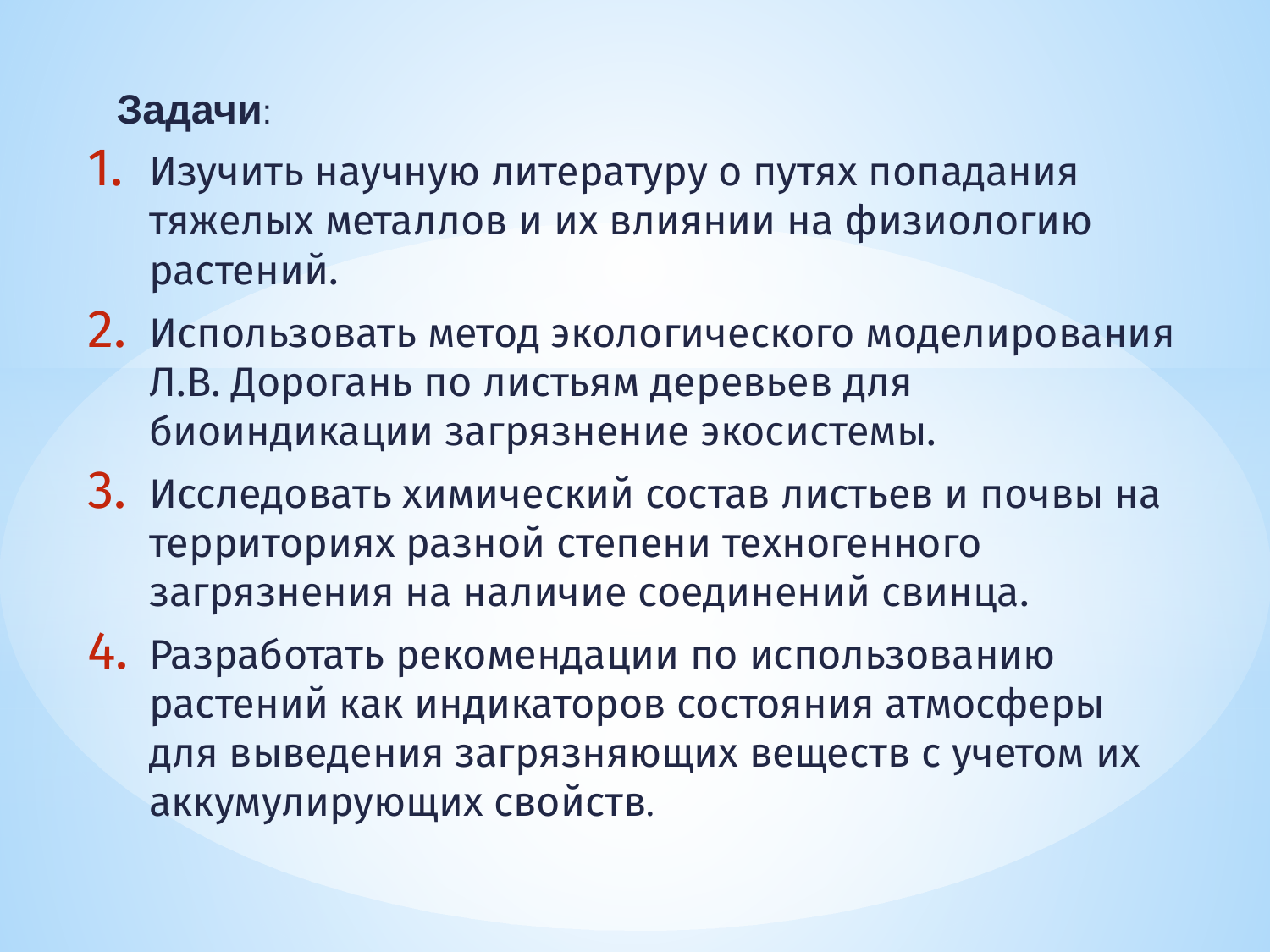

Задачи:
Изучить научную литературу о путях попадания тяжелых металлов и их влиянии на физиологию растений.
Использовать метод экологического моделирования Л.В. Дорогань по листьям деревьев для биоиндикации загрязнение экосистемы.
Исследовать химический состав листьев и почвы на территориях разной степени техногенного загрязнения на наличие соединений свинца.
Разработать рекомендации по использованию растений как индикаторов состояния атмосферы для выведения загрязняющих веществ с учетом их аккумулирующих свойств.